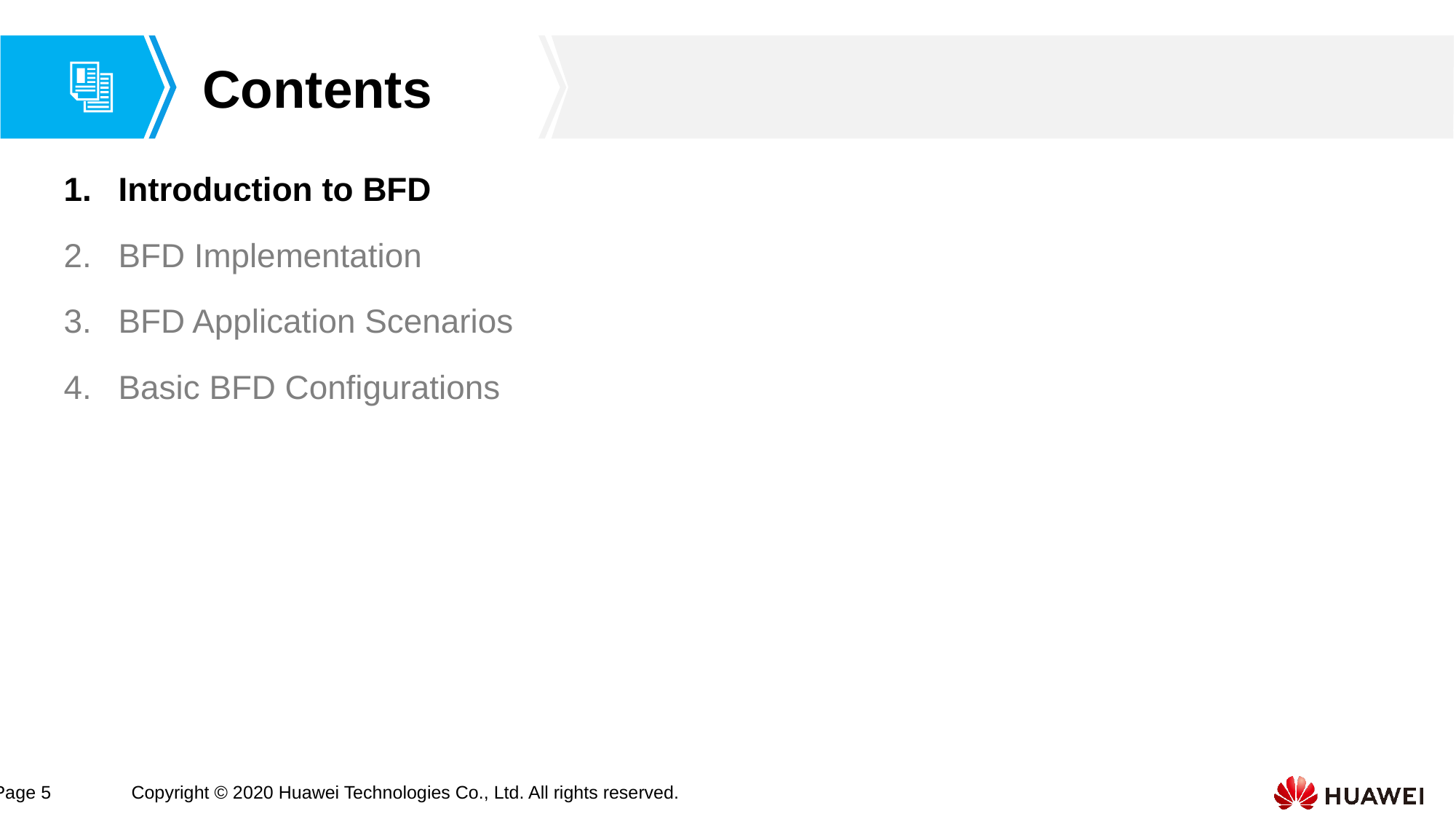

Introduction to BFD
BFD Implementation
BFD Application Scenarios
Basic BFD Configurations